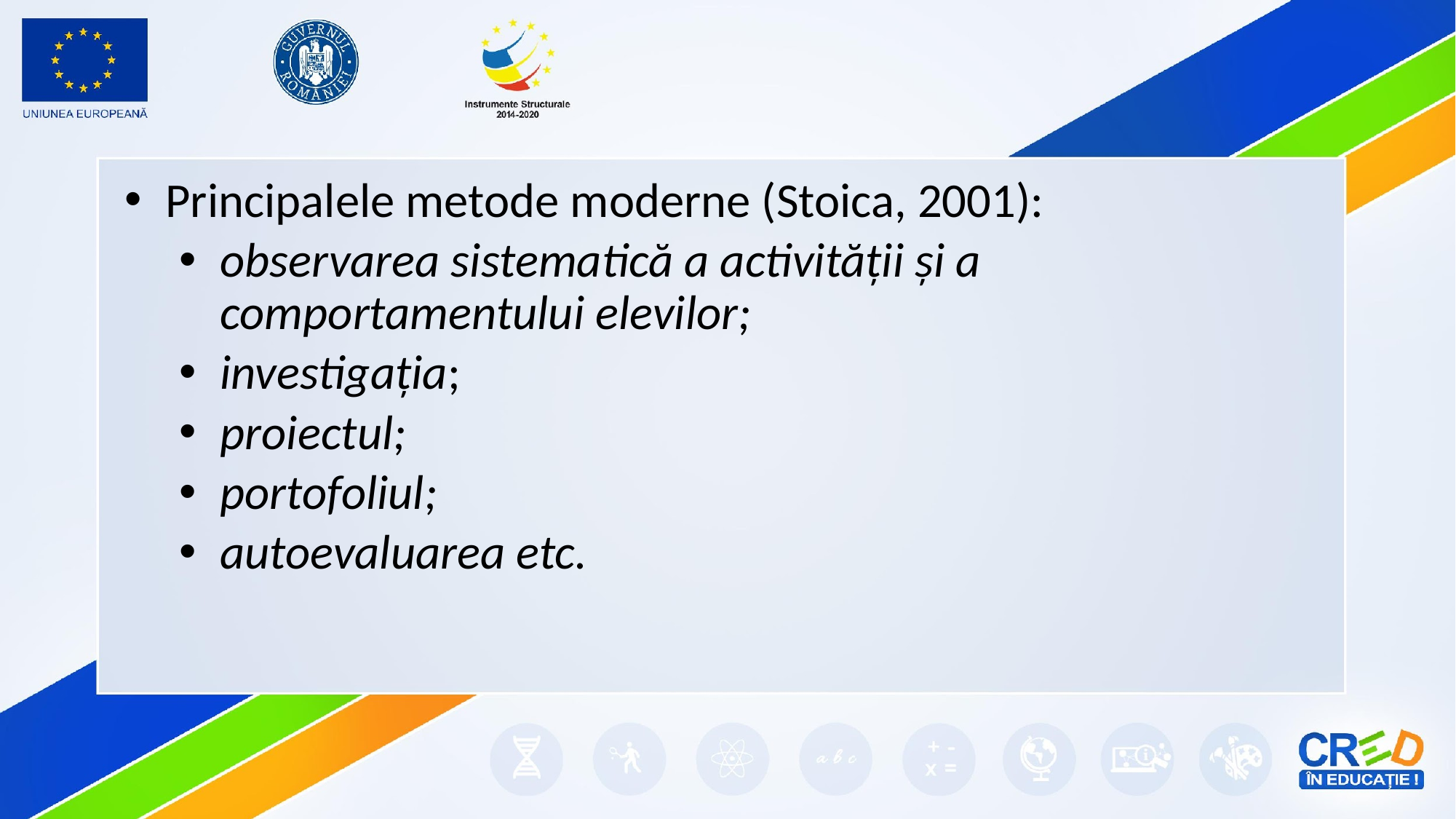

Principalele metode moderne (Stoica, 2001):
observarea sistematică a activității și a comportamentului elevilor;
investigația;
proiectul;
portofoliul;
autoevaluarea etc.